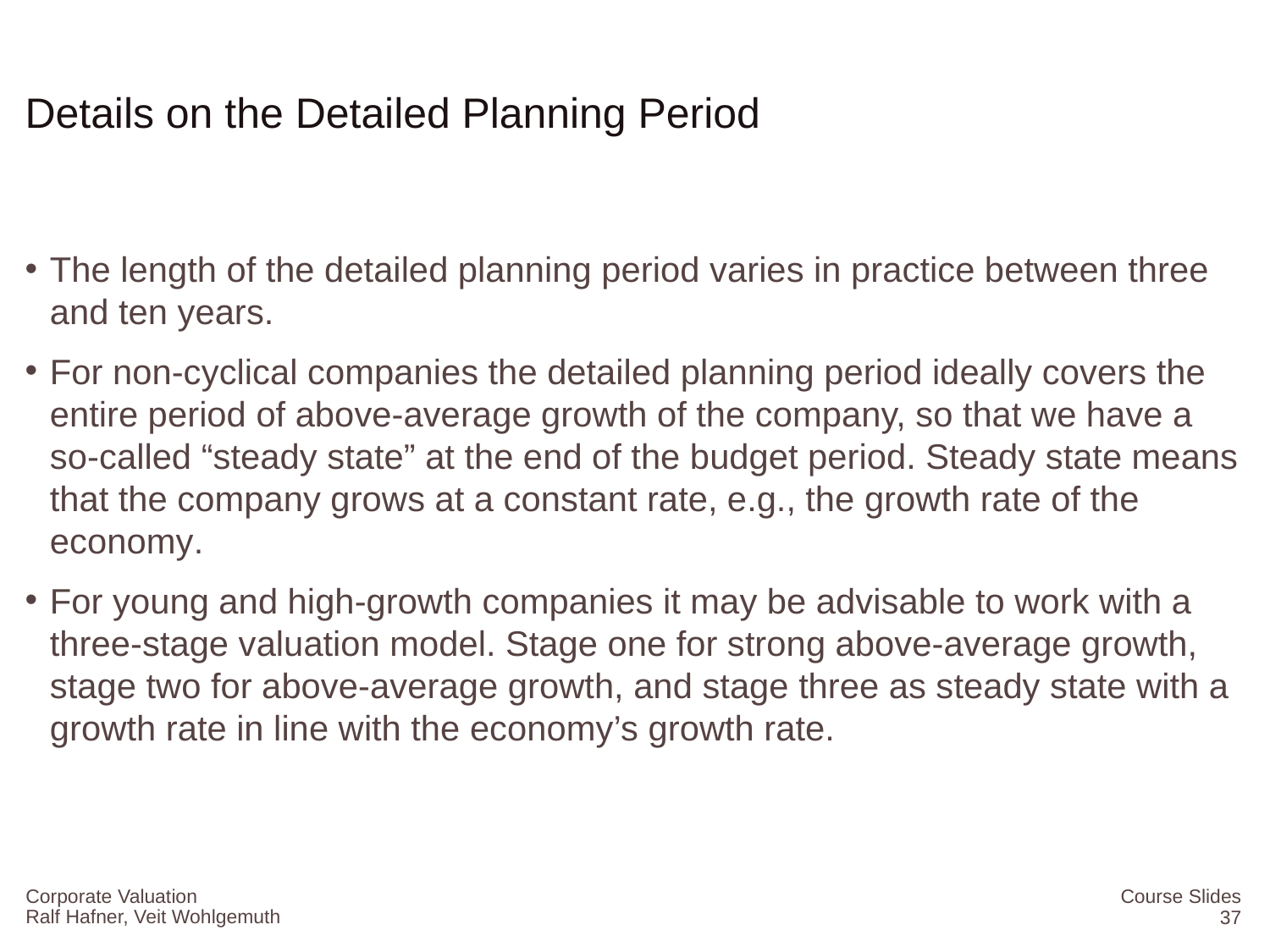

# Details on the Detailed Planning Period
The length of the detailed planning period varies in practice between three and ten years.
For non-cyclical companies the detailed planning period ideally covers the entire period of above-average growth of the company, so that we have a so-called “steady state” at the end of the budget period. Steady state means that the company grows at a constant rate, e.g., the growth rate of the economy.
For young and high-growth companies it may be advisable to work with a three-stage valuation model. Stage one for strong above-average growth, stage two for above-average growth, and stage three as steady state with a growth rate in line with the economy’s growth rate.
Corporate Valuation
Course Slides
37